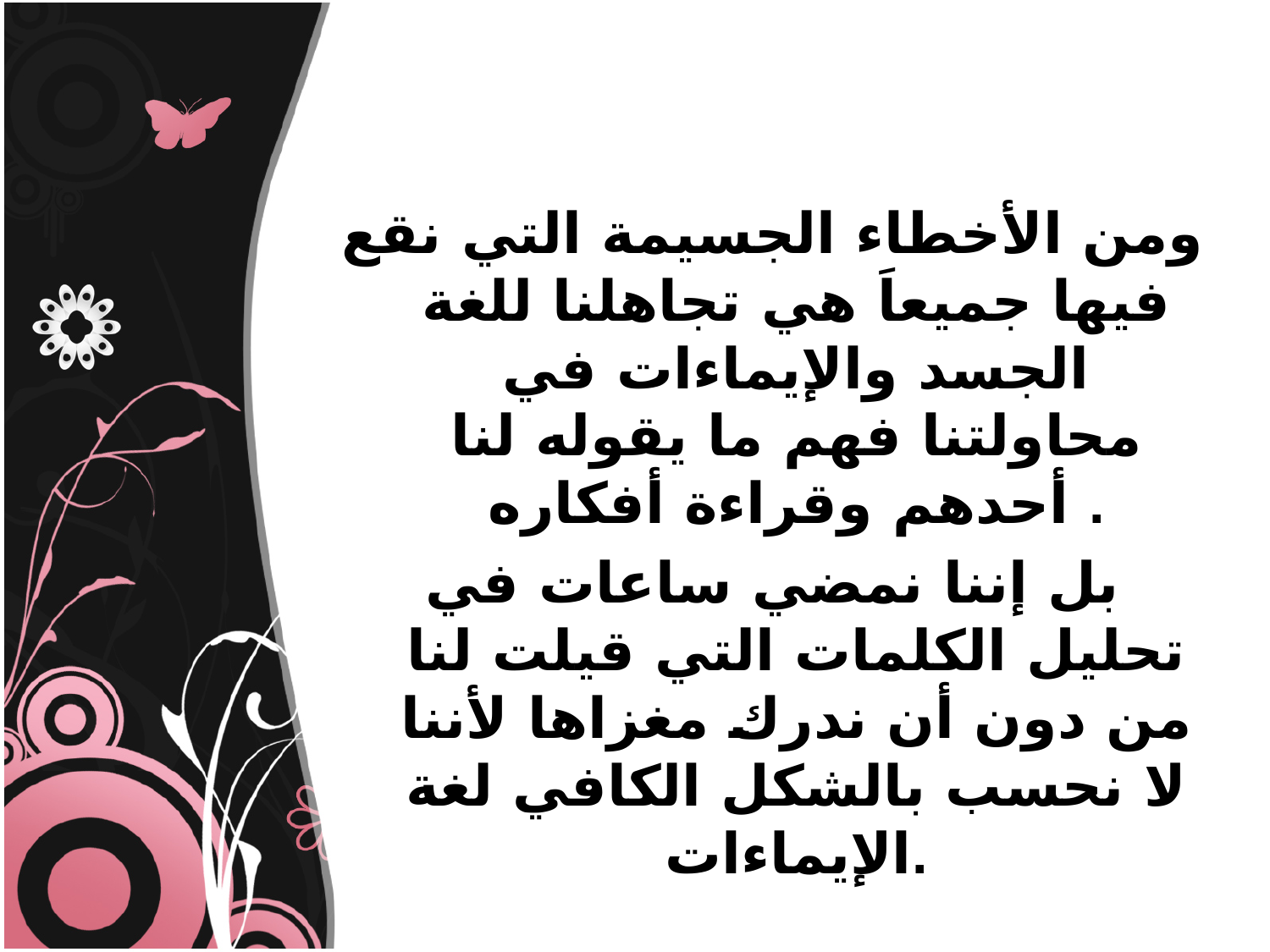

ومن الأخطاء الجسيمة التي نقع فيها جميعاَ هي تجاهلنا للغة الجسد والإيماءات في محاولتنا فهم ما يقوله لنا أحدهم وقراءة أفكاره .
بل إننا نمضي ساعات في تحليل الكلمات التي قيلت لنا من دون أن ندرك مغزاها لأننا لا نحسب بالشكل الكافي لغة الإيماءات.